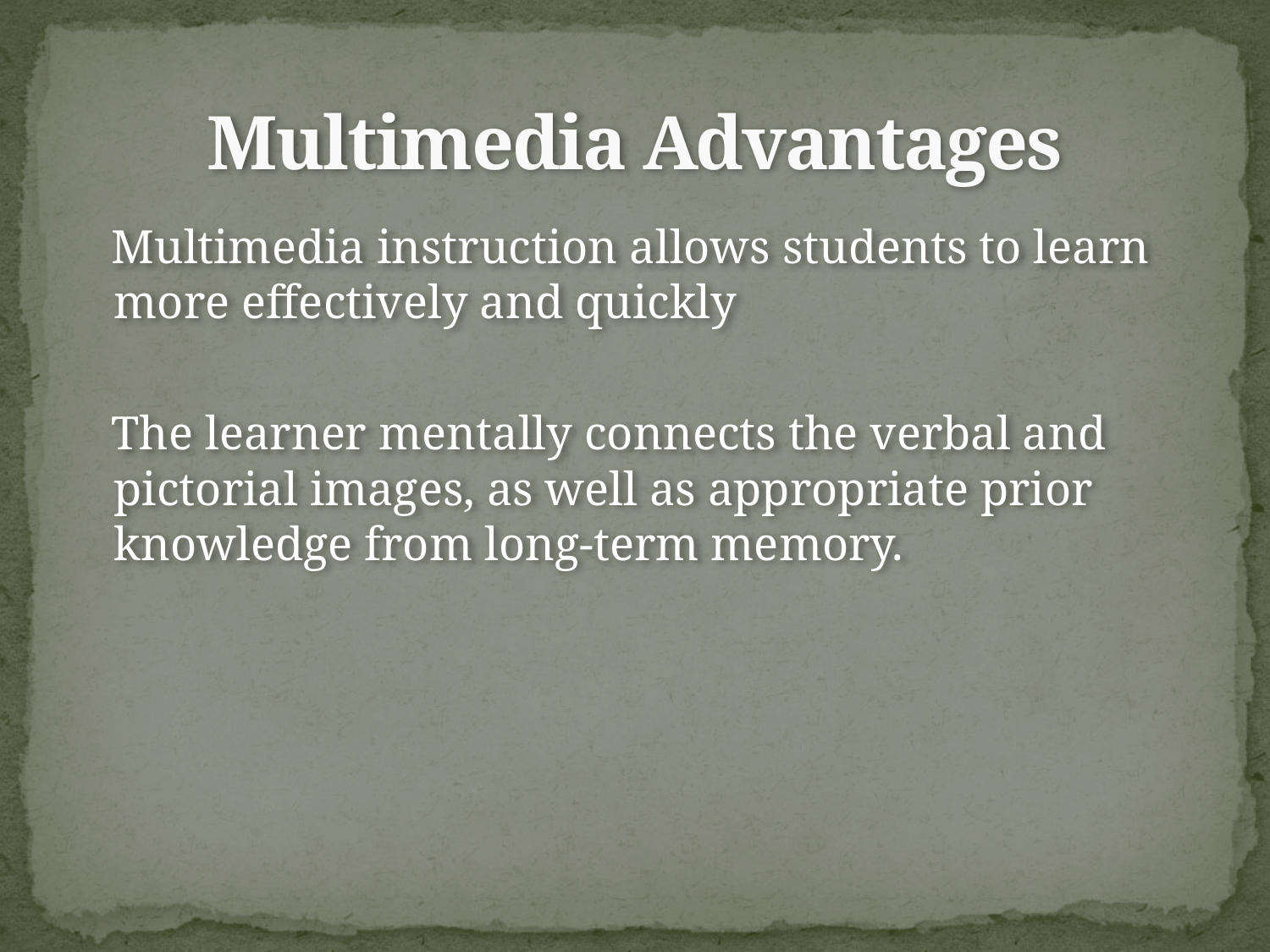

# Multimedia Advantages
   Multimedia instruction allows students to learn more effectively and quickly

   The learner mentally connects the verbal and pictorial images, as well as appropriate prior knowledge from long-term memory.